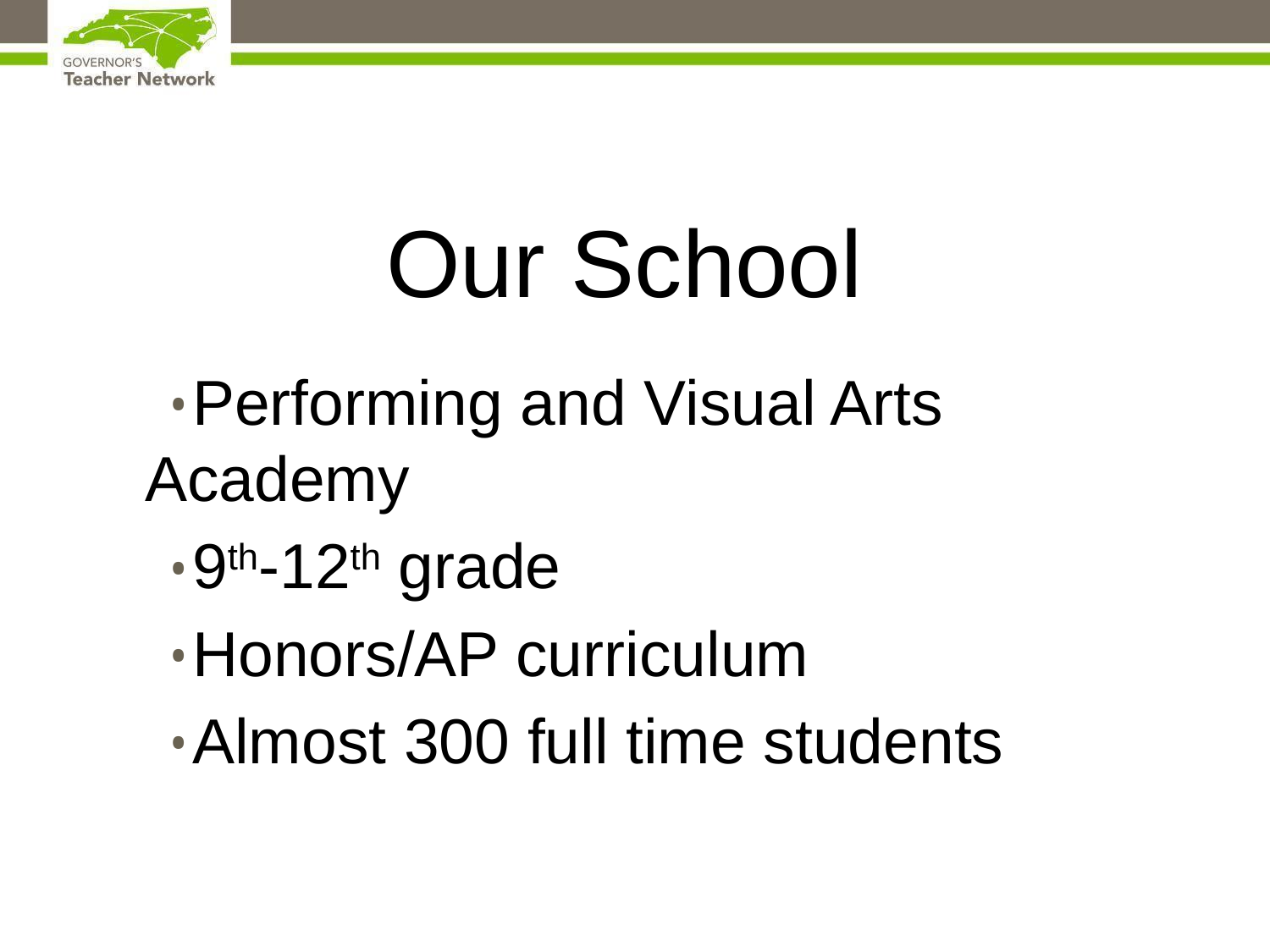

# Our School
Performing and Visual Arts Academy
9th-12th grade
Honors/AP curriculum
Almost 300 full time students